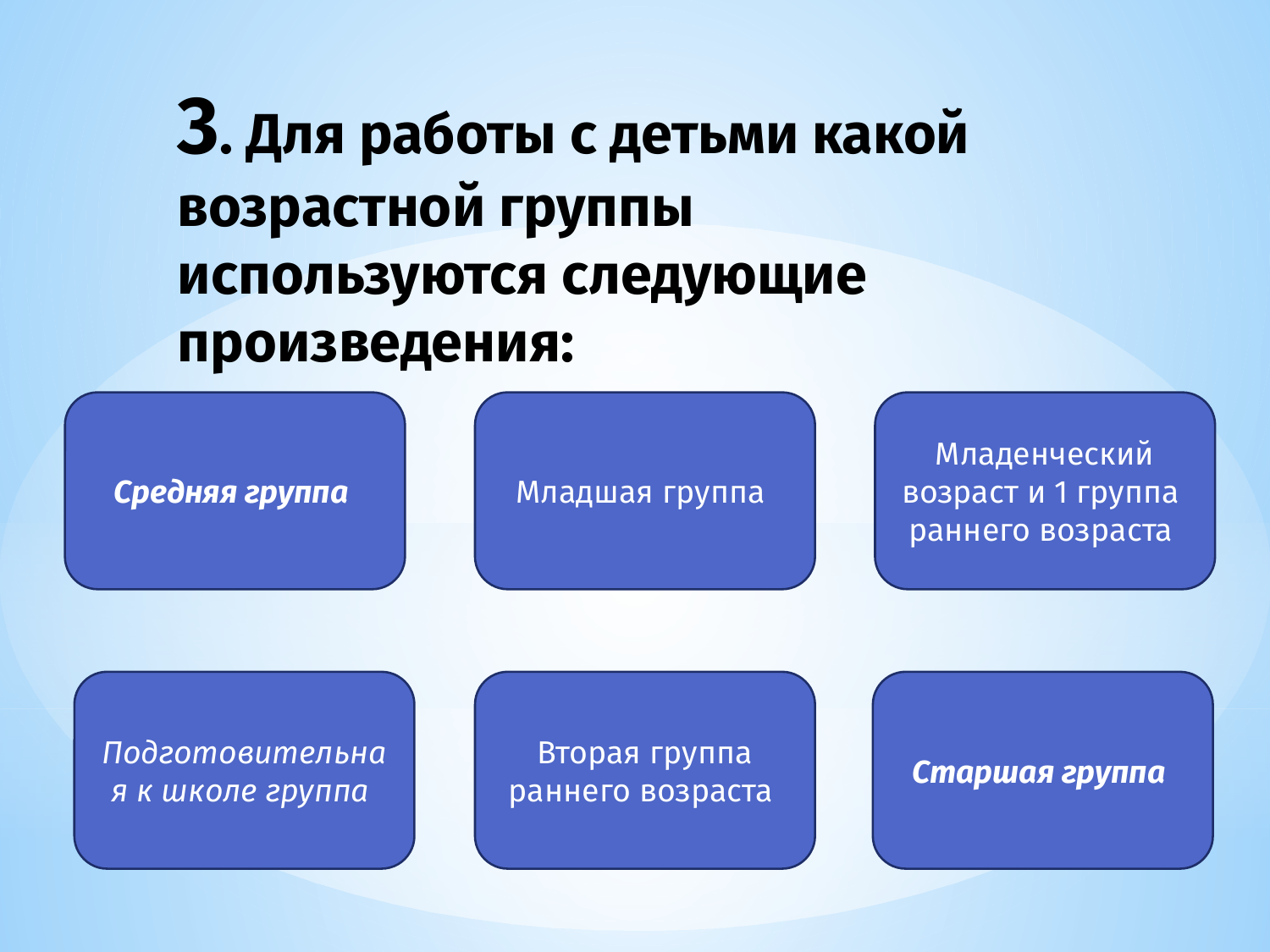

# 3. Для работы с детьми какой возрастной группы используются следующие произведения:
Средняя группа
Младшая группа
Младенческий возраст и 1 группа  раннего возраста
Подготовительная к школе группа
Вторая группа раннего возраста
Старшая группа